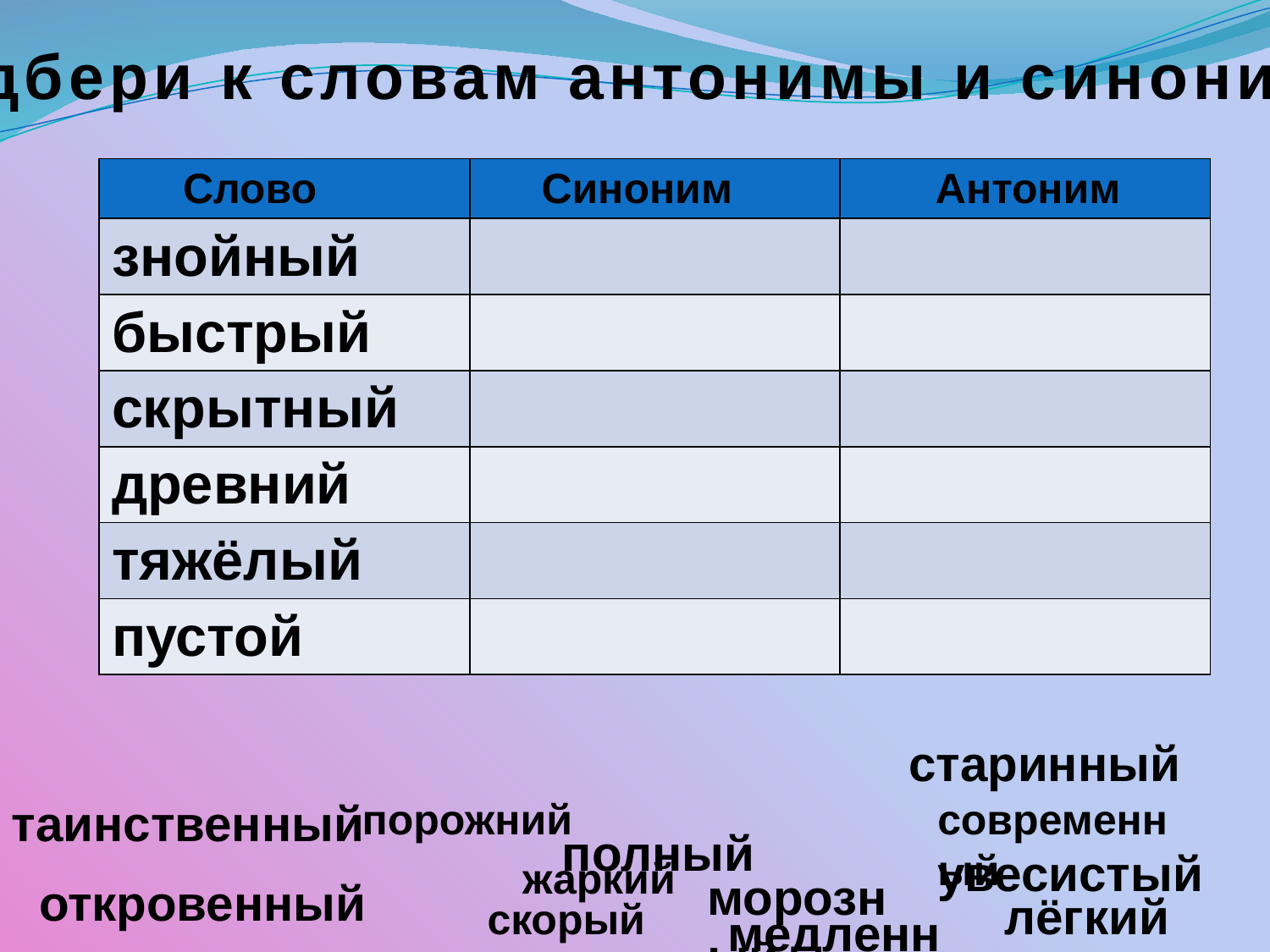

Подбери к словам антонимы и синонимы:
| Слово | Синоним | Антоним |
| --- | --- | --- |
| знойный |  |  |
| быстрый |  |  |
| скрытный |  |  |
| древний |  |  |
| тяжёлый |  |  |
| пустой |  |  |
старинный
таинственный
порожний
современный
полный
увесистый
жаркий
морозный
откровенный
лёгкий
скорый
медленный